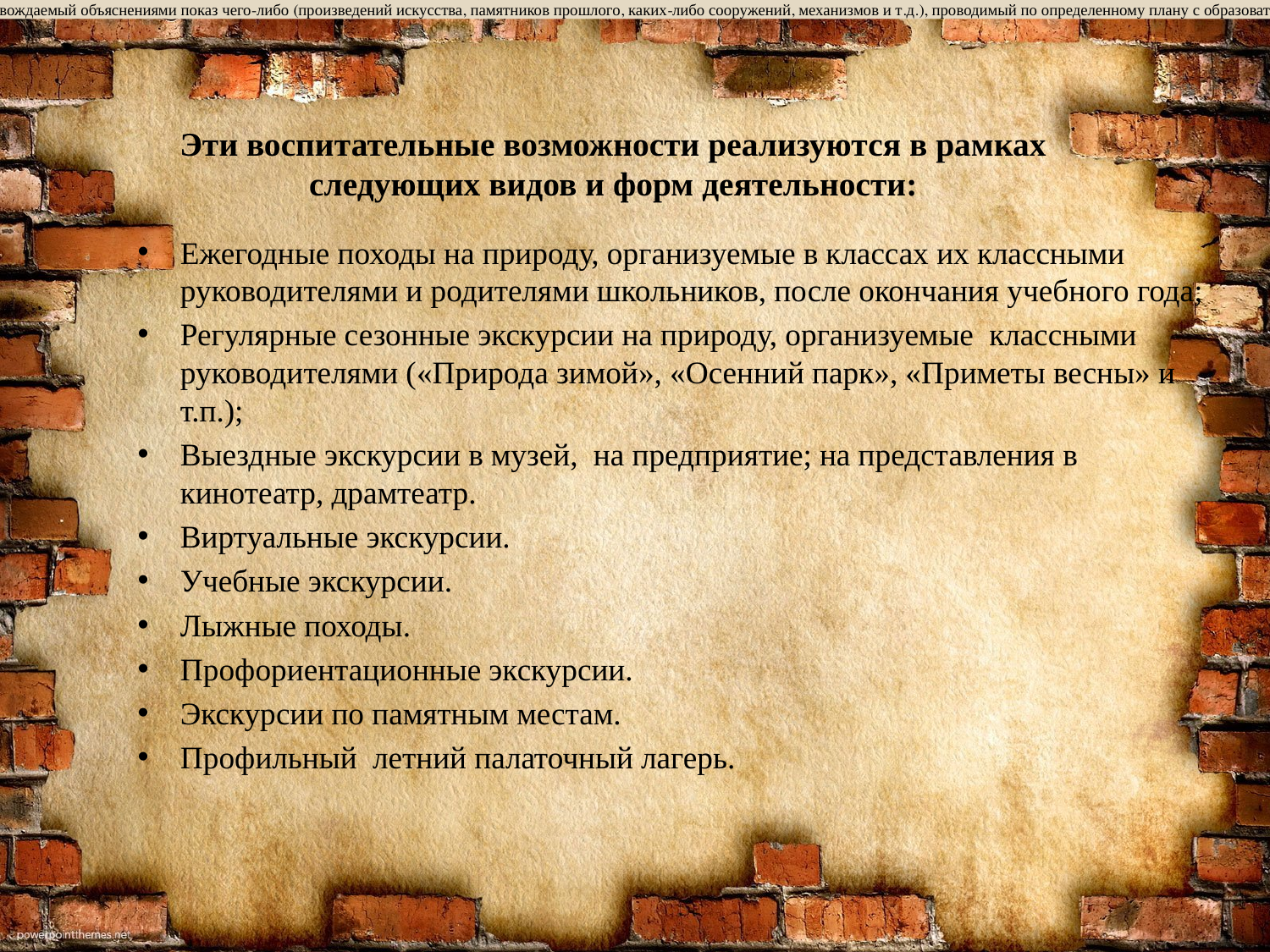

«Экскурсия (от лат. поездка) – коллективное или индивидуальное посещение достопримечательных мест, музеев и т.п. в учебных или культурно-просветительских целях под руководством экскурсовода».
«Экскурсия – организованный, сопровождаемый объяснениями показ чего-либо (произведений искусства, памятников прошлого, каких-либо сооружений, механизмов и т.д.), проводимый по определенному плану с образовательной или ознакомительной целью».

# Эти воспитательные возможности реализуются в рамках следующих видов и форм деятельности:
Ежегодные походы на природу, организуемые в классах их классными руководителями и родителями школьников, после окончания учебного года;
Регулярные сезонные экскурсии на природу, организуемые  классными руководителями («Природа зимой», «Осенний парк», «Приметы весны» и т.п.);
Выездные экскурсии в музей,  на предприятие; на представления в кинотеатр, драмтеатр.
Виртуальные экскурсии.
Учебные экскурсии.
Лыжные походы.
Профориентационные экскурсии.
Экскурсии по памятным местам.
Профильный  летний палаточный лагерь.